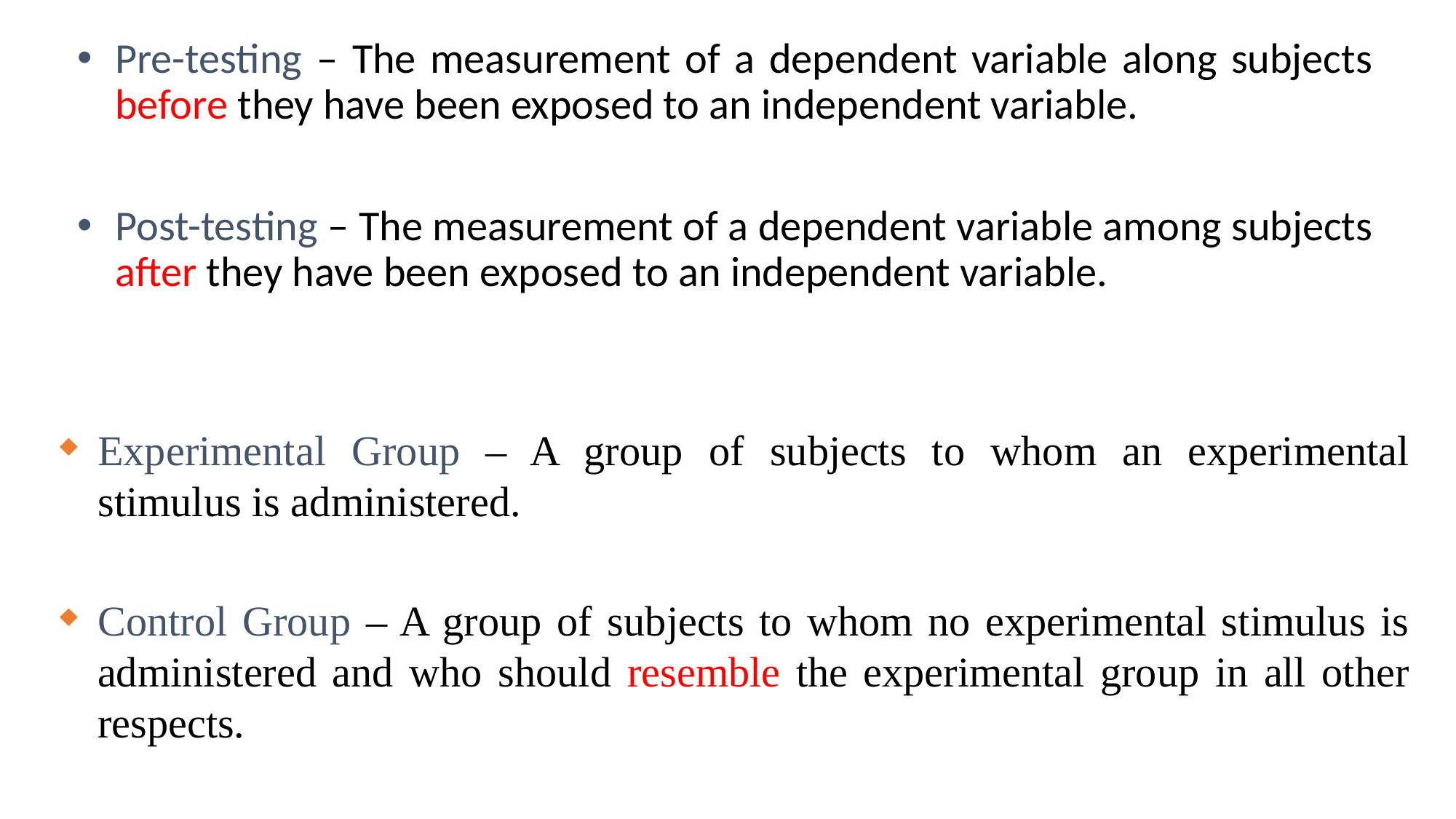

Pre-testing – The measurement of a dependent variable along subjects before they have been exposed to an independent variable.

Post-testing – The measurement of a dependent variable among subjects after they have been exposed to an independent variable.
Experimental Group – A group of subjects to whom an experimental stimulus is administered.

Control Group – A group of subjects to whom no experimental stimulus is administered and who should resemble the experimental group in all other respects.